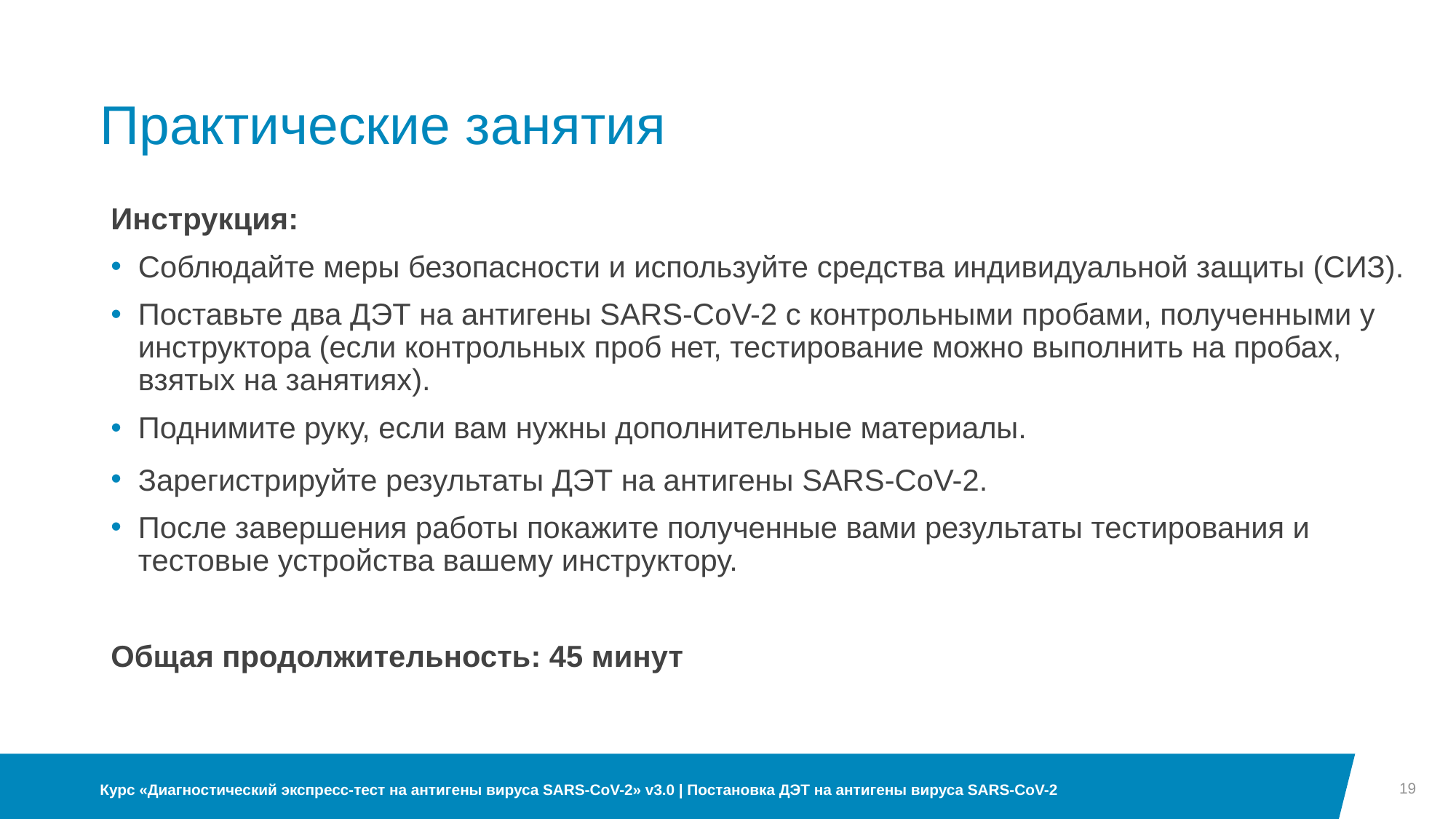

# Практические занятия
Инструкция:
Соблюдайте меры безопасности и используйте средства индивидуальной защиты (СИЗ).
Поставьте два ДЭТ на антигены SARS-CoV-2 с контрольными пробами, полученными у инструктора (если контрольных проб нет, тестирование можно выполнить на пробах, взятых на занятиях).
Поднимите руку, если вам нужны дополнительные материалы.
Зарегистрируйте результаты ДЭТ на антигены SARS-CoV-2.
После завершения работы покажите полученные вами результаты тестирования и тестовые устройства вашему инструктору.

Общая продолжительность: 45 минут

19
Курс «Диагностический экспресс-тест на антигены вируса SARS-CoV-2» v3.0 | Постановка ДЭТ на антигены вируса SARS-CoV-2